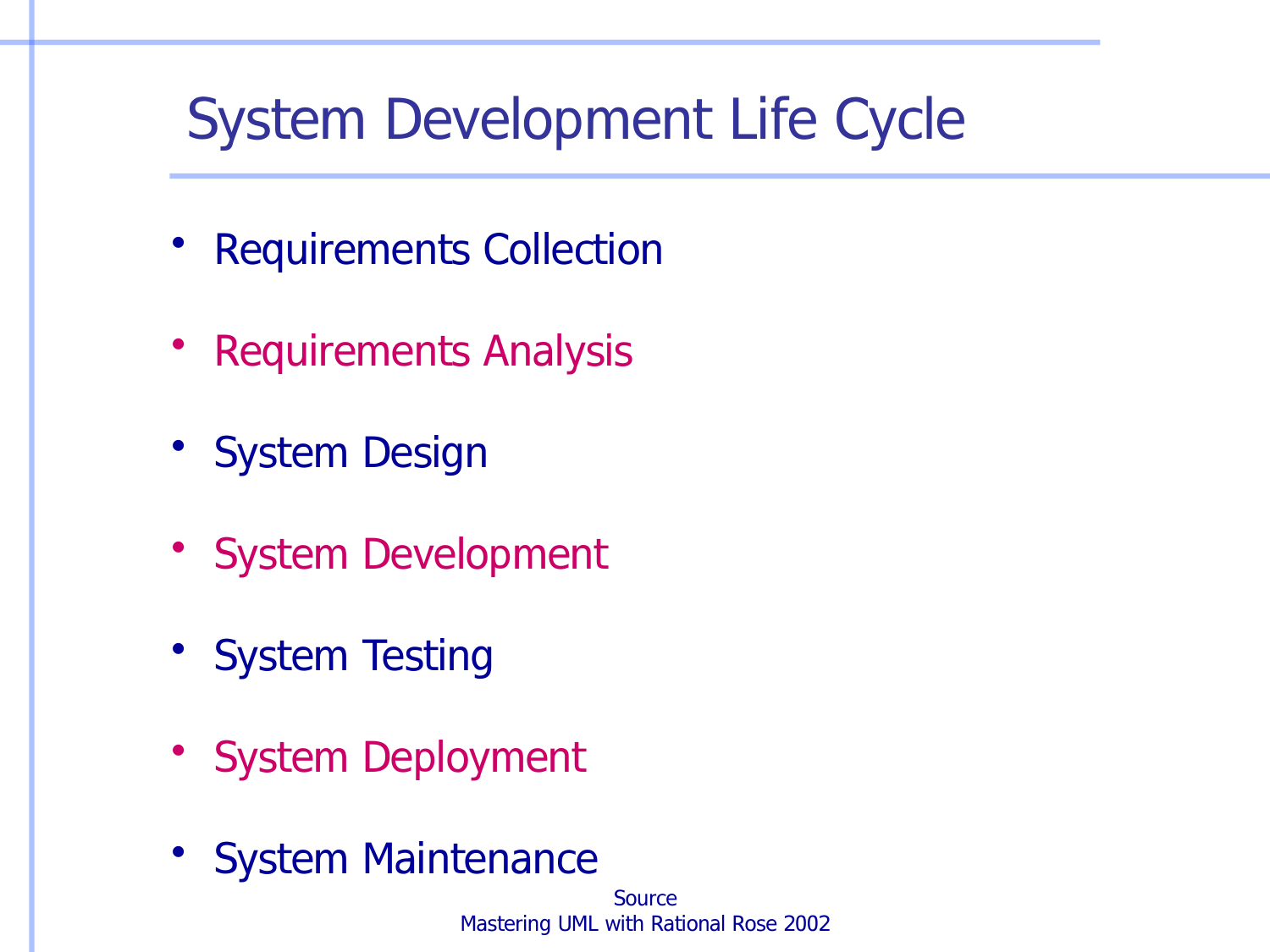

System Development Life Cycle

 Requirements Collection

 Requirements Analysis

 System Design

 System Development

 System Testing

 System Deployment

 System Maintenance
Source
Mastering UML with Rational Rose 2002